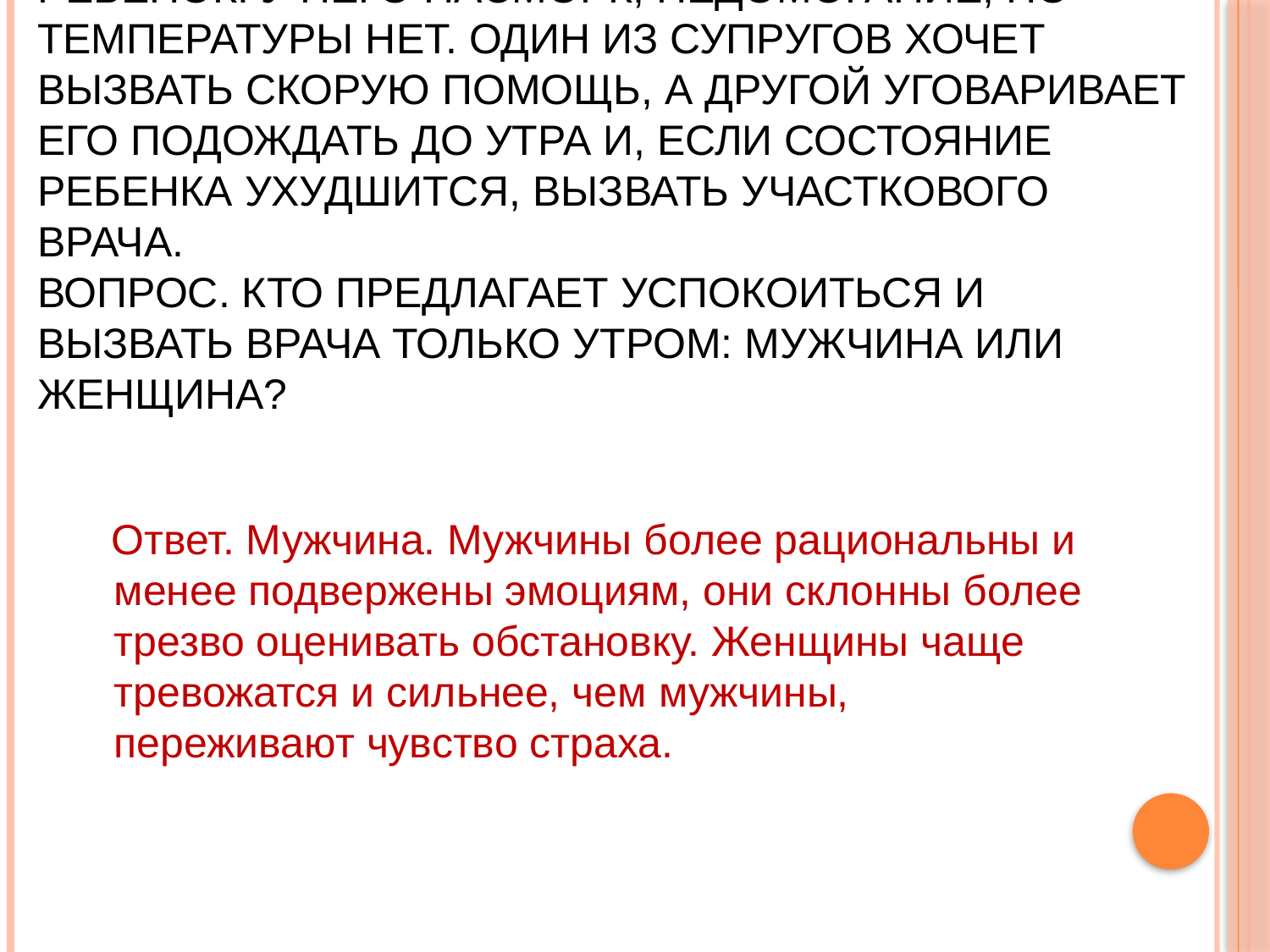

# Муж и жена находятся вечером дома. Вдруг обнаруживается, что заболел их маленький ребенок. У него насморк, недомогание, но температуры нет. Один из супругов хочет вызвать скорую помощь, а другой уговаривает его подождать до утра и, если состояние ребенка ухудшится, вызвать участкового врача. Вопрос. Кто предлагает успокоиться и вызвать врача только утром: мужчина или женщина?
   Ответ. Мужчина. Мужчины более рациональны и менее подвержены эмоциям, они склонны более трезво оценивать обстановку. Женщины чаще тревожатся и сильнее, чем мужчины, переживают чувство страха.